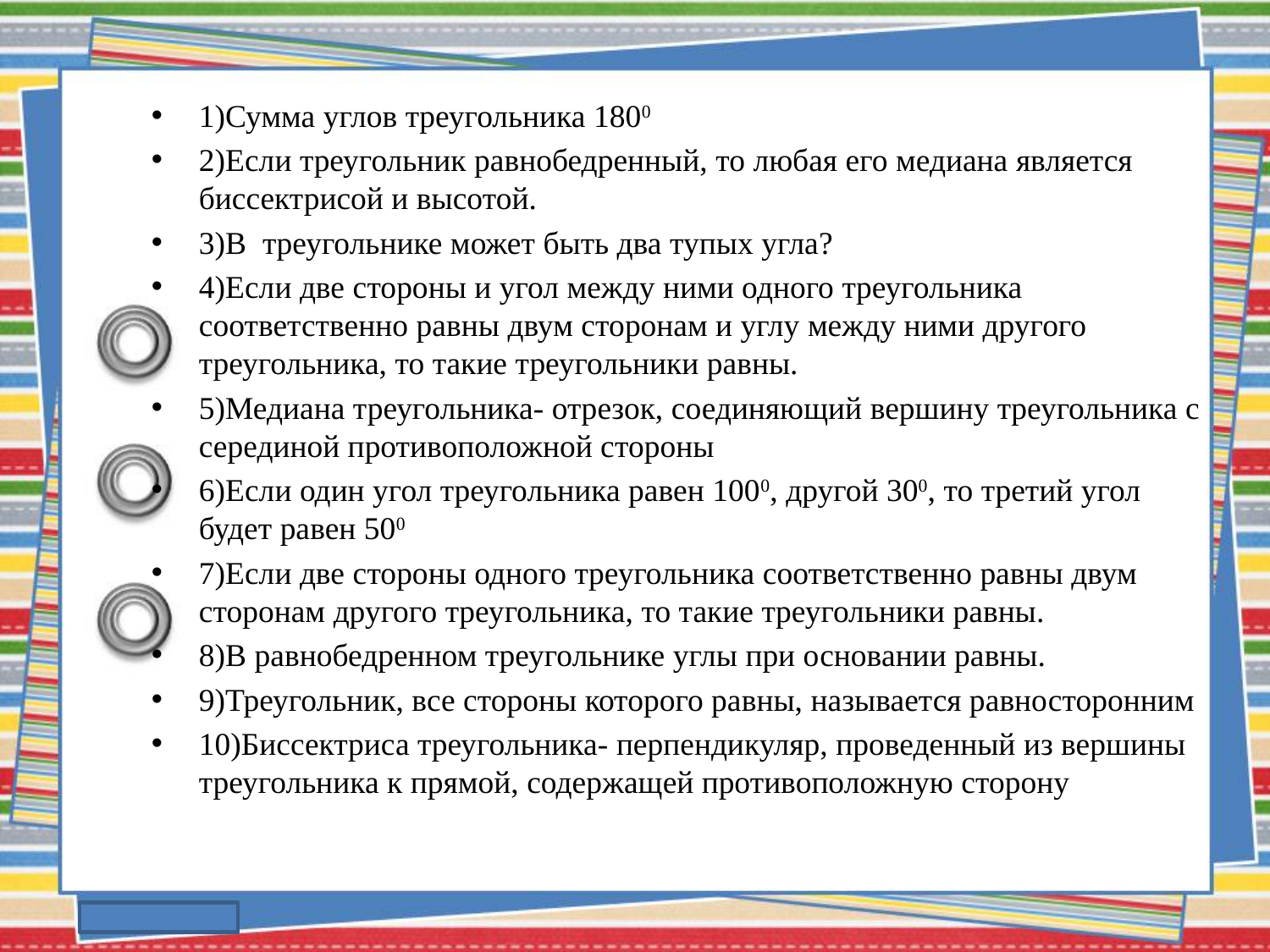

#
1)Сумма углов треугольника 1800
2)Если треугольник равнобедренный, то любая его медиана является биссектрисой и высотой.
3)В  треугольнике может быть два тупых угла?
4)Если две стороны и угол между ними одного треугольника соответственно равны двум сторонам и углу между ними другого треугольника, то такие треугольники равны.
5)Медиана треугольника- отрезок, соединяющий вершину треугольника с серединой противоположной стороны
6)Если один угол треугольника равен 1000, другой 300, то третий угол будет равен 500
7)Если две стороны одного треугольника соответственно равны двум сторонам другого треугольника, то такие треугольники равны.
8)В равнобедренном треугольнике углы при основании равны.
9)Треугольник, все стороны которого равны, называется равносторонним
10)Биссектриса треугольника- перпендикуляр, проведенный из вершины треугольника к прямой, содержащей противоположную сторону